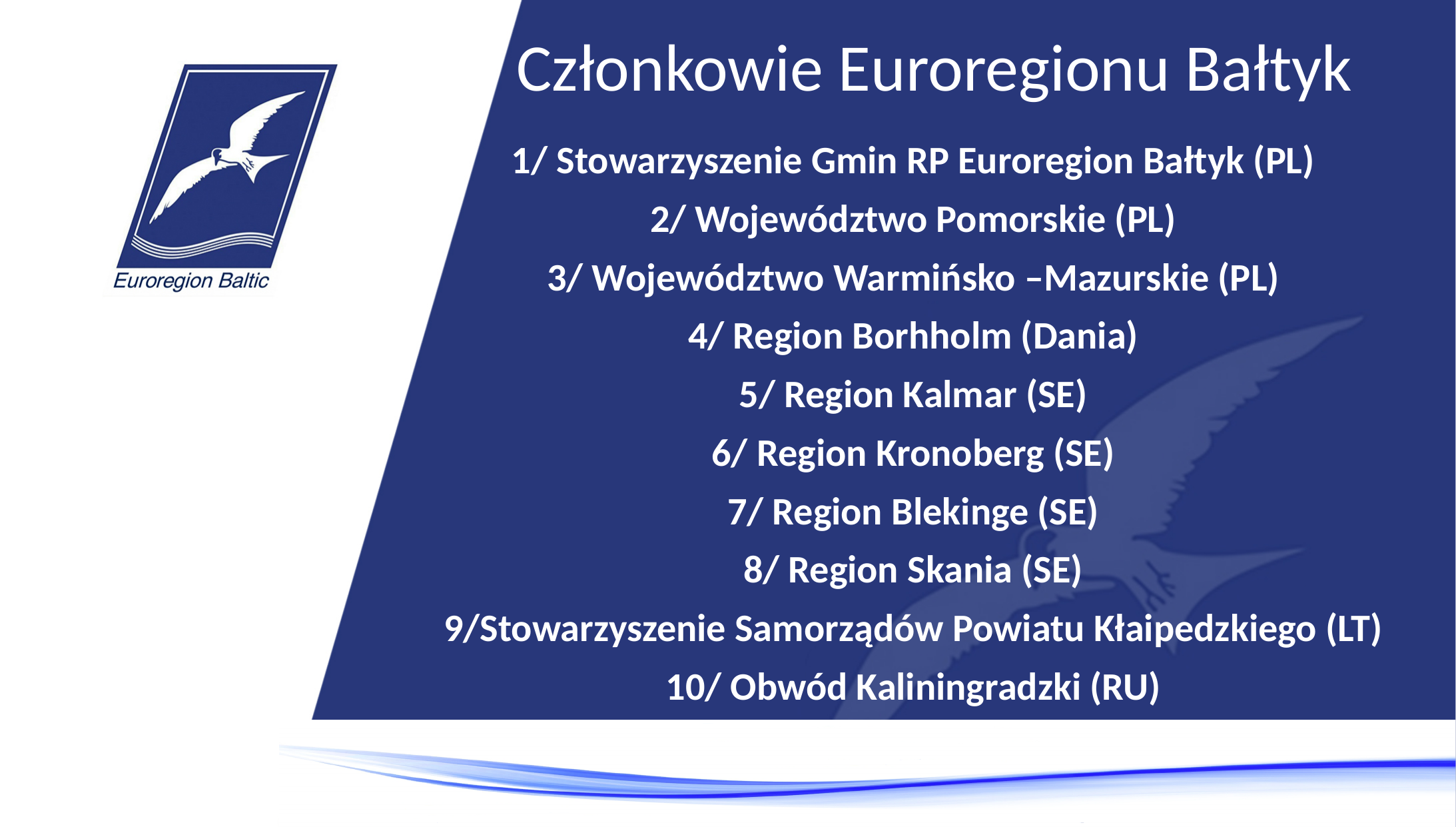

# Członkowie Euroregionu Bałtyk
1/ Stowarzyszenie Gmin RP Euroregion Bałtyk (PL)
2/ Województwo Pomorskie (PL)
3/ Województwo Warmińsko –Mazurskie (PL)
4/ Region Borhholm (Dania)
5/ Region Kalmar (SE)
6/ Region Kronoberg (SE)
7/ Region Blekinge (SE)
8/ Region Skania (SE)
9/Stowarzyszenie Samorządów Powiatu Kłaipedzkiego (LT)
10/ Obwód Kaliningradzki (RU)